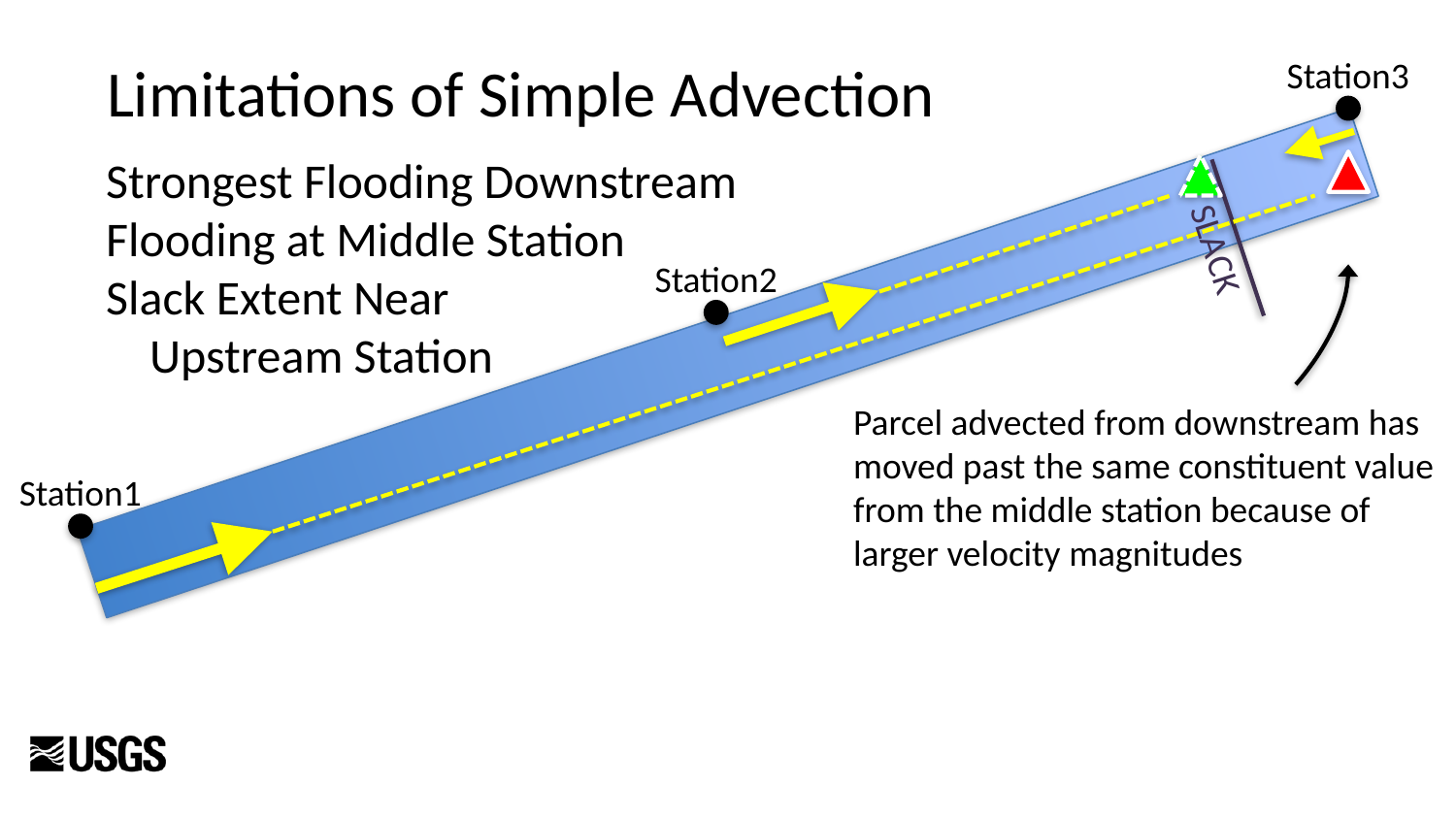

Station3
Limitations of Simple Advection

Strongest Flooding Downstream
Flooding at Middle Station
Slack Extent Near
    Upstream Station

SLACK
Station2

Parcel advected from downstream has moved past the same constituent value from the middle station because of larger velocity magnitudes
Station1